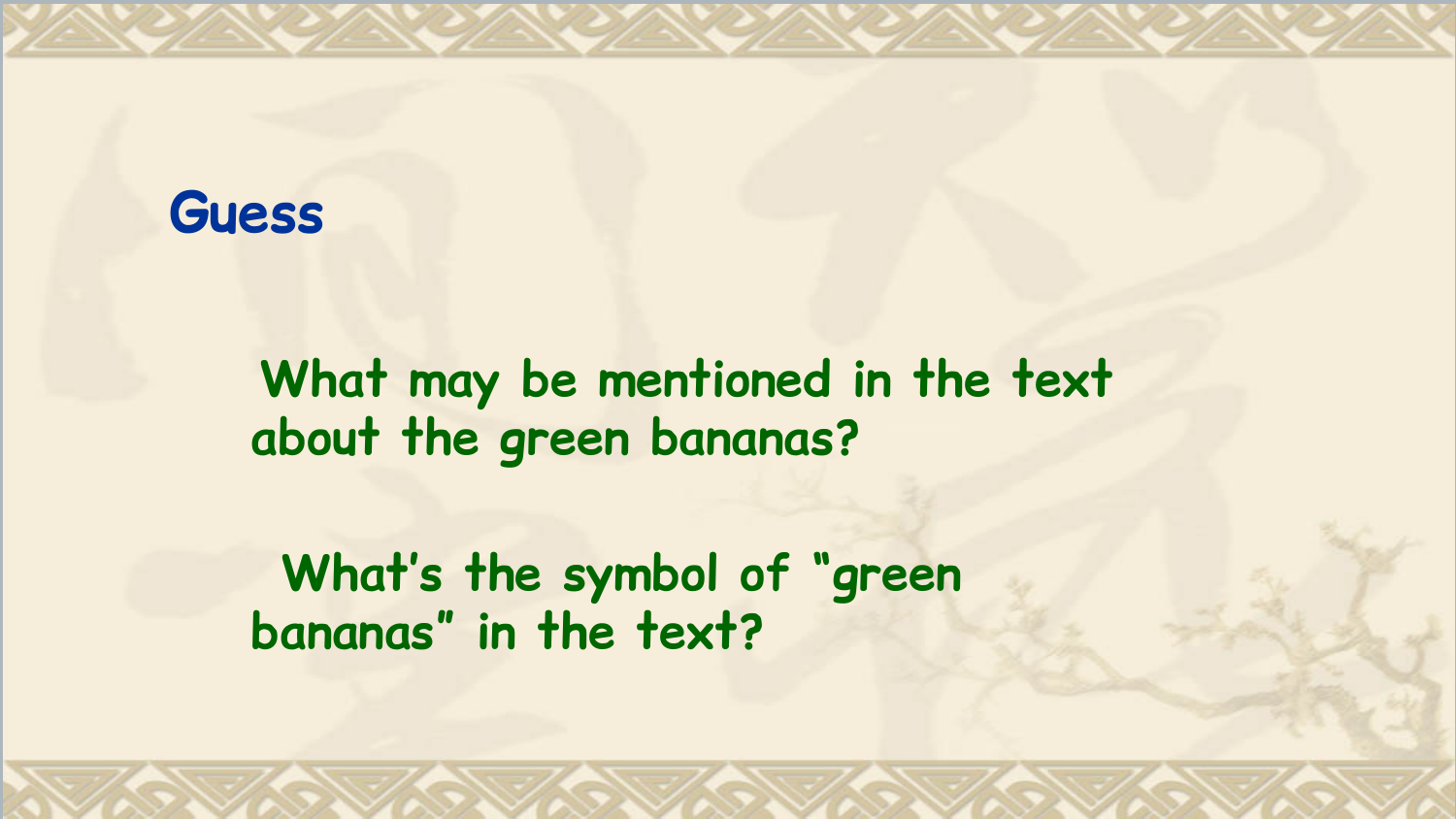

Guess

   What may be mentioned in the text about the green bananas?

    What’s the symbol of “green bananas” in the text?